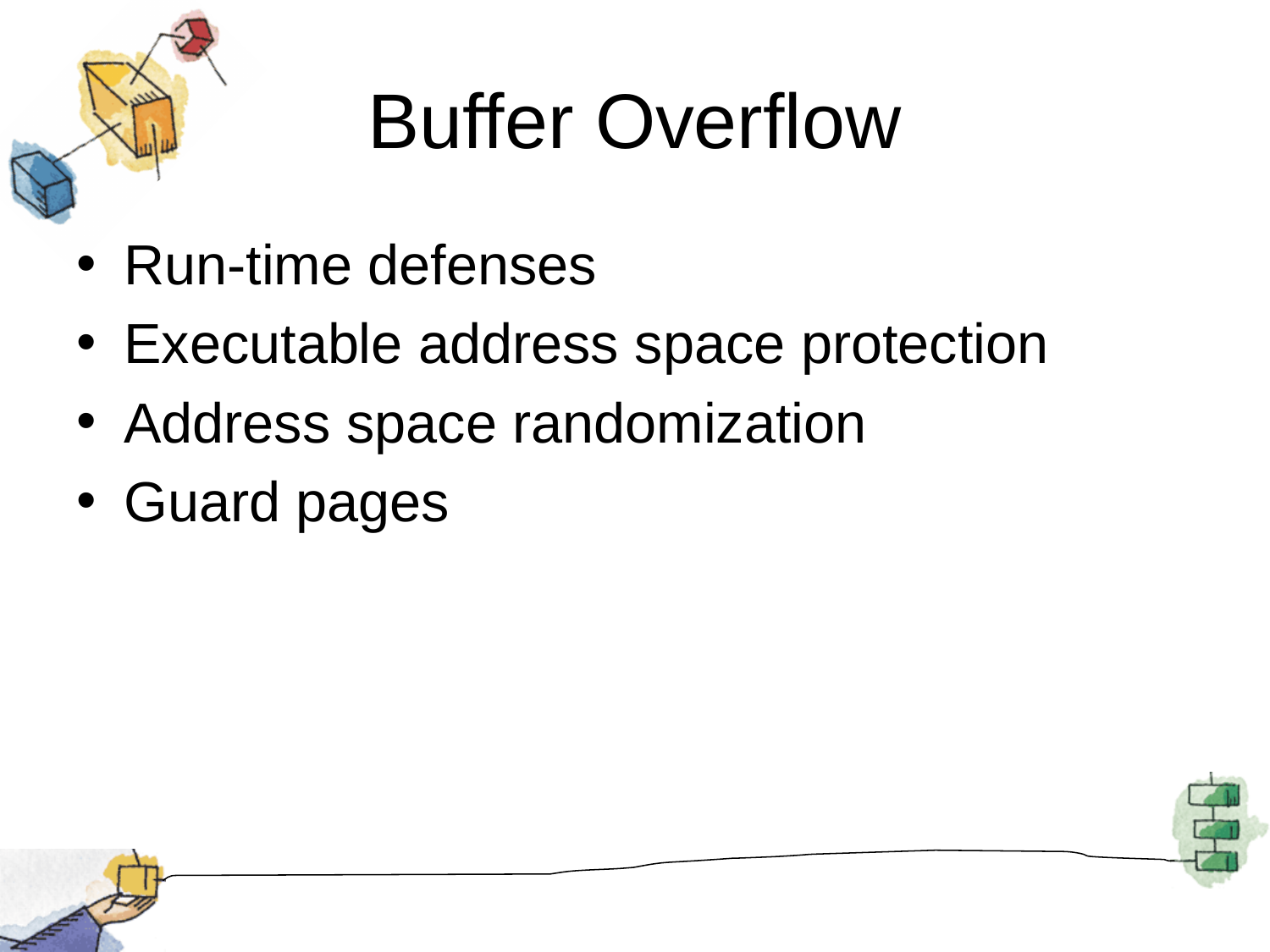

# Buffer Overflow
Run-time defenses
Executable address space protection
Address space randomization
Guard pages